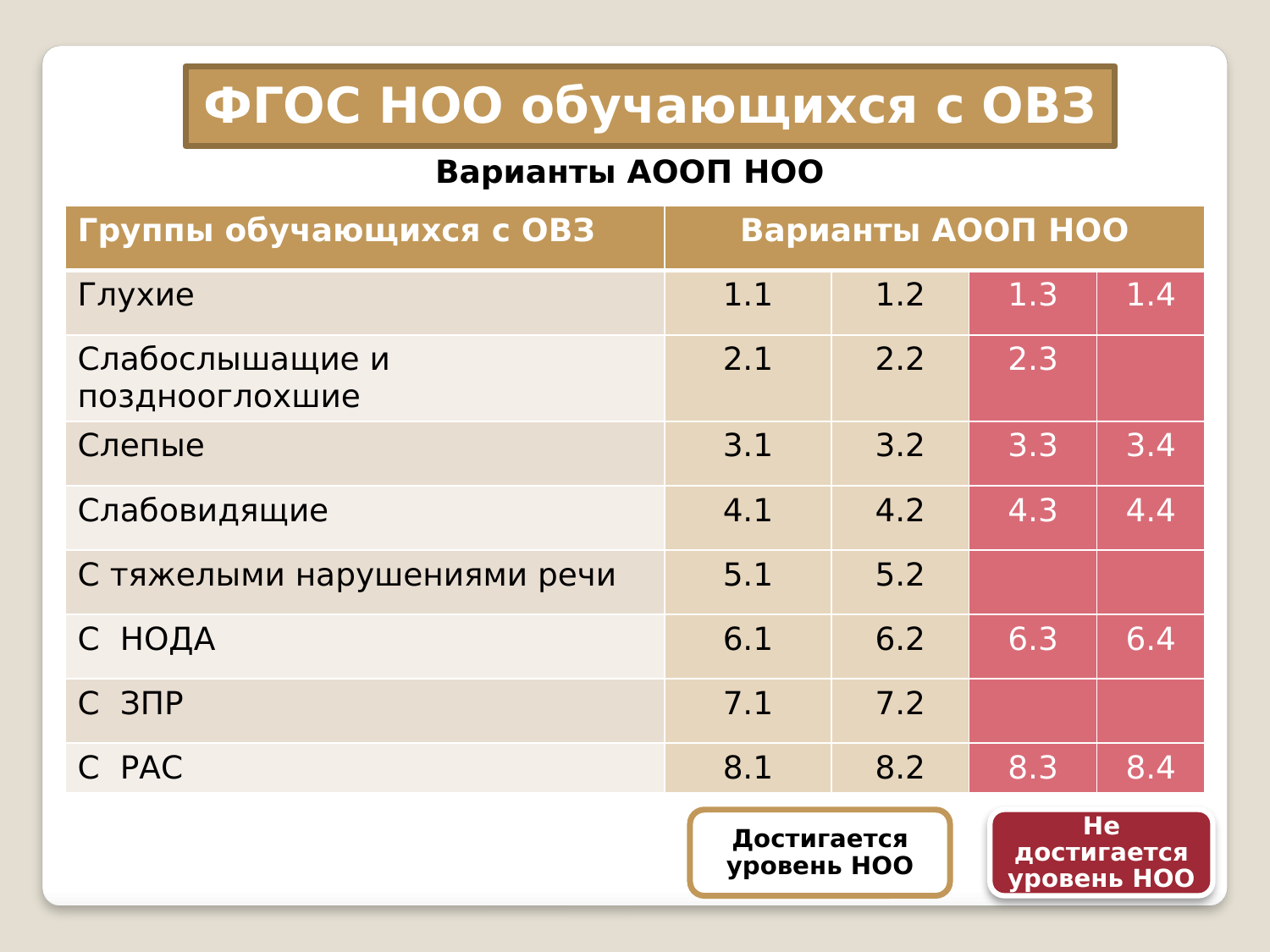

ФГОС НОО обучающихся с ОВЗ
Варианты АООП НОО
| Группы обучающихся с ОВЗ | Варианты АООП НОО |  |  |  |
| --- | --- | --- | --- | --- |
| Глухие | 1.1 | 1.2 | 1.3 | 1.4 |
| Слабослышащие и позднооглохшие | 2.1 | 2.2 | 2.3 |  |
| Слепые | 3.1 | 3.2 | 3.3 | 3.4 |
| Слабовидящие | 4.1 | 4.2 | 4.3 | 4.4 |
| С тяжелыми нарушениями речи | 5.1 | 5.2 |  |  |
| С НОДА | 6.1 | 6.2 | 6.3 | 6.4 |
| С ЗПР | 7.1 | 7.2 |  |  |
| С РАС | 8.1 | 8.2 | 8.3 | 8.4 |
Не достигается уровень НОО
Достигается уровень НОО